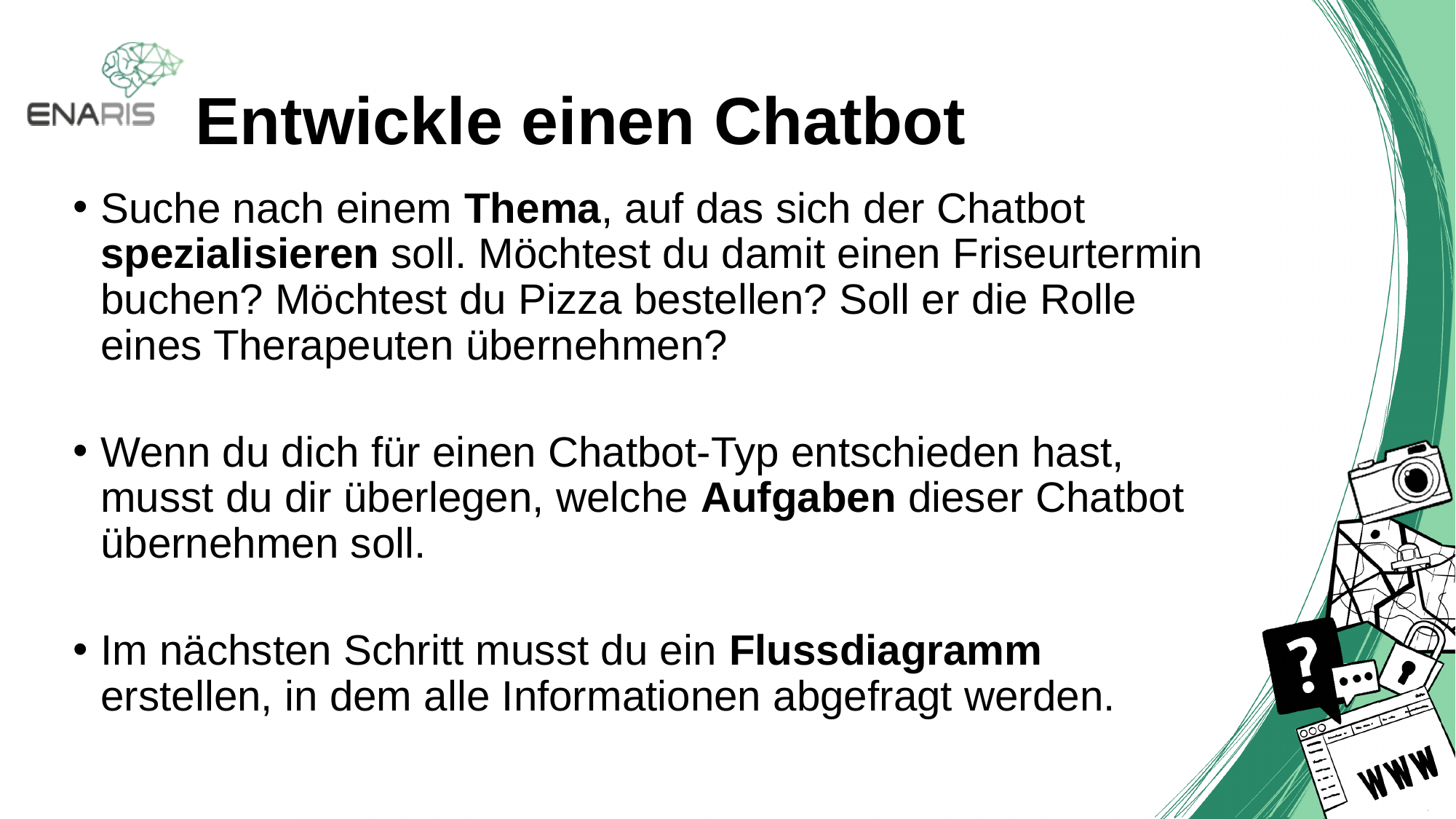

# Entwickle einen Chatbot
Suche nach einem Thema, auf das sich der Chatbot spezialisieren soll. Möchtest du damit einen Friseurtermin buchen? Möchtest du Pizza bestellen? Soll er die Rolle eines Therapeuten übernehmen?
Wenn du dich für einen Chatbot-Typ entschieden hast, musst du dir überlegen, welche Aufgaben dieser Chatbot übernehmen soll.
Im nächsten Schritt musst du ein Flussdiagramm erstellen, in dem alle Informationen abgefragt werden.